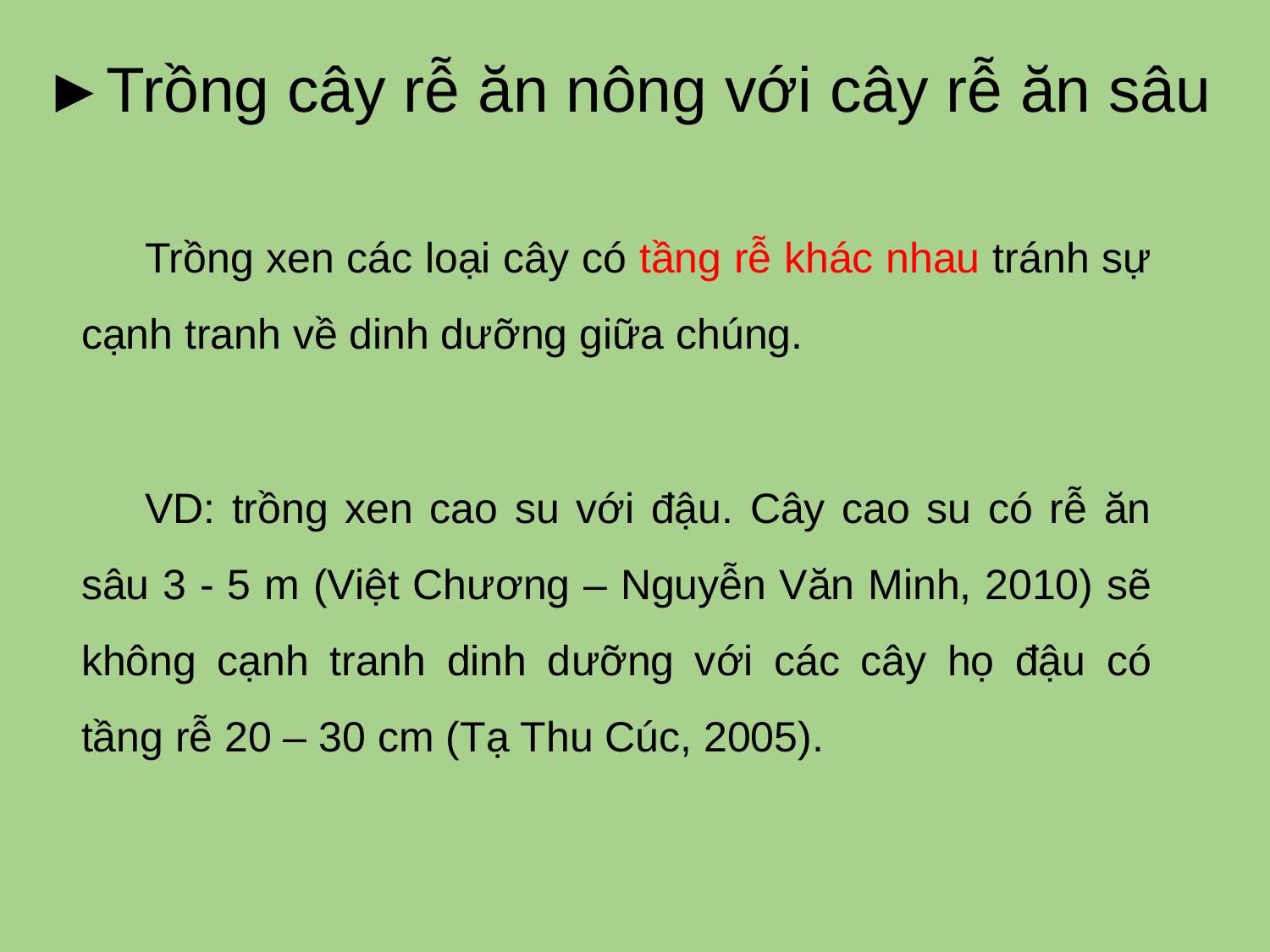

# ►Trồng cây rễ ăn nông với cây rễ ăn sâu
Trồng xen các loại cây có tầng rễ khác nhau tránh sự cạnh tranh về dinh dưỡng giữa chúng.
VD: trồng xen cao su với đậu. Cây cao su có rễ ăn sâu 3 - 5 m (Việt Chương – Nguyễn Văn Minh, 2010) sẽ không cạnh tranh dinh dưỡng với các cây họ đậu có tầng rễ 20 – 30 cm (Tạ Thu Cúc, 2005).
14